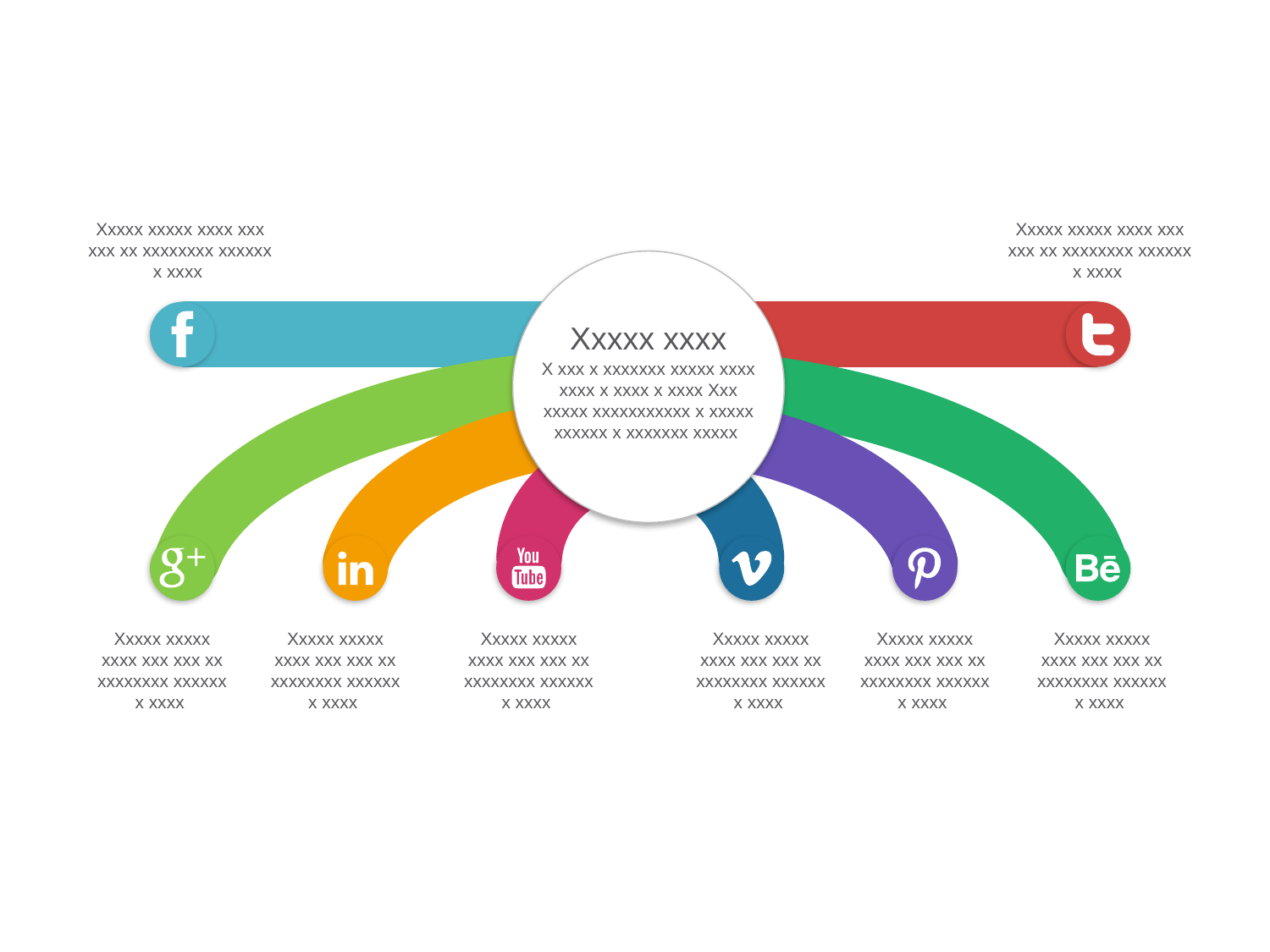

Xxxxx xxxxx xxxx xxx xxx xx xxxxxxxx xxxxxx x xxxx
Xxxxx xxxxx xxxx xxx xxx xx xxxxxxxx xxxxxx x xxxx

Xxxxx xxxx
X xxx x xxxxxxx xxxxx xxxx xxxx x xxxx x xxxx Xxx xxxxx xxxxxxxxxxx x xxxxx xxxxxx x xxxxxxx xxxxx

Xxxxx xxxxx xxxx xxx xxx xx xxxxxxxx xxxxxx x xxxx
Xxxxx xxxxx xxxx xxx xxx xx xxxxxxxx xxxxxx x xxxx
Xxxxx xxxxx xxxx xxx xxx xx xxxxxxxx xxxxxx x xxxx
Xxxxx xxxxx xxxx xxx xxx xx xxxxxxxx xxxxxx x xxxx
Xxxxx xxxxx xxxx xxx xxx xx xxxxxxxx xxxxxx x xxxx
Xxxxx xxxxx xxxx xxx xxx xx xxxxxxxx xxxxxx x xxxx